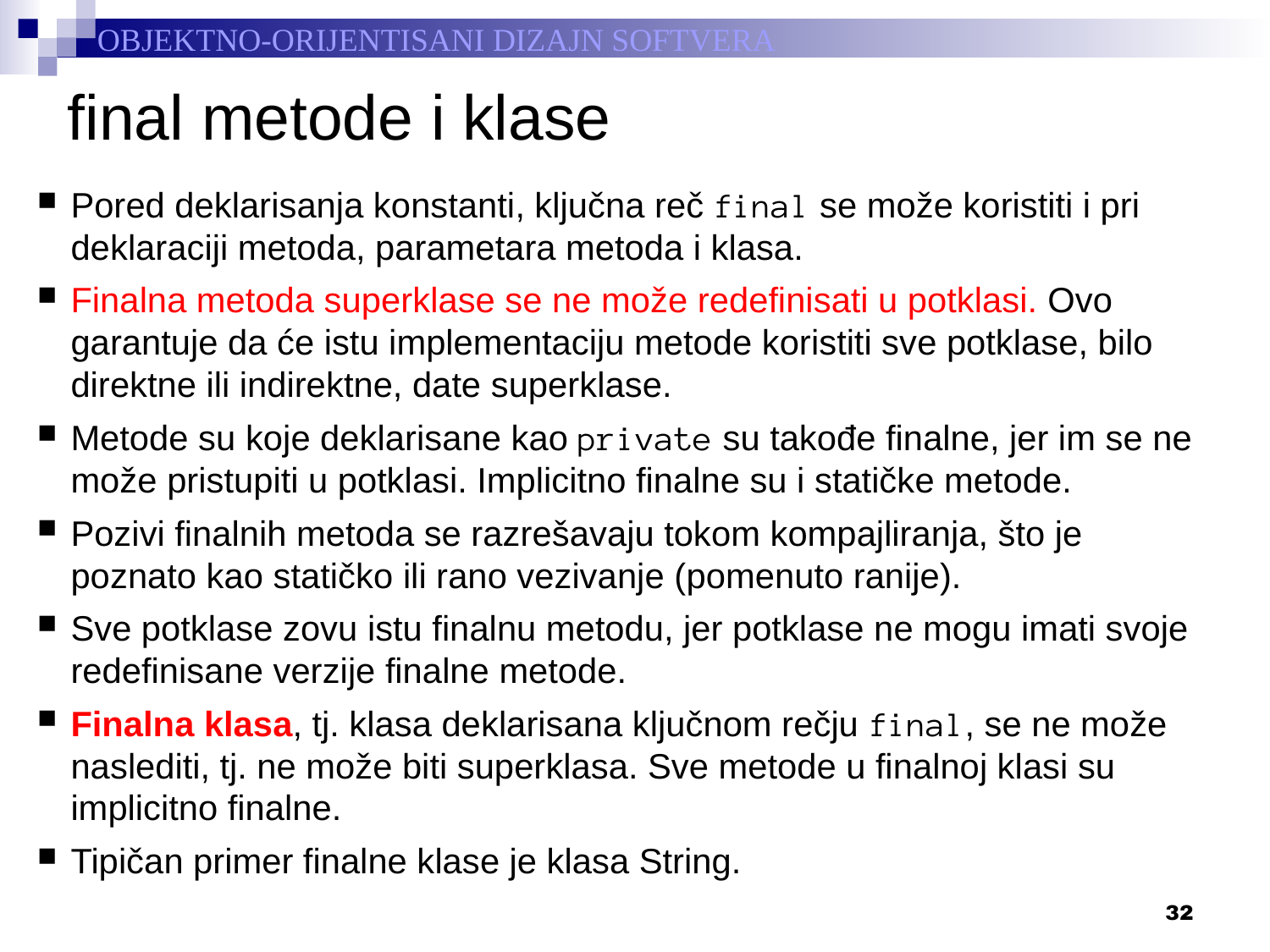

# final metode i klase
Pored deklarisanja konstanti, ključna reč final se može koristiti i pri deklaraciji metoda, parametara metoda i klasa.
Finalna metoda superklase se ne može redefinisati u potklasi. Ovo garantuje da će istu implementaciju metode koristiti sve potklase, bilo direktne ili indirektne, date superklase.
Metode su koje deklarisane kao private su takođe finalne, jer im se ne može pristupiti u potklasi. Implicitno finalne su i statičke metode.
Pozivi finalnih metoda se razrešavaju tokom kompajliranja, što je poznato kao statičko ili rano vezivanje (pomenuto ranije).
Sve potklase zovu istu finalnu metodu, jer potklase ne mogu imati svoje redefinisane verzije finalne metode.
Finalna klasa, tj. klasa deklarisana ključnom rečju final, se ne može naslediti, tj. ne može biti superklasa. Sve metode u finalnoj klasi su implicitno finalne.
Tipičan primer finalne klase je klasa String.
32